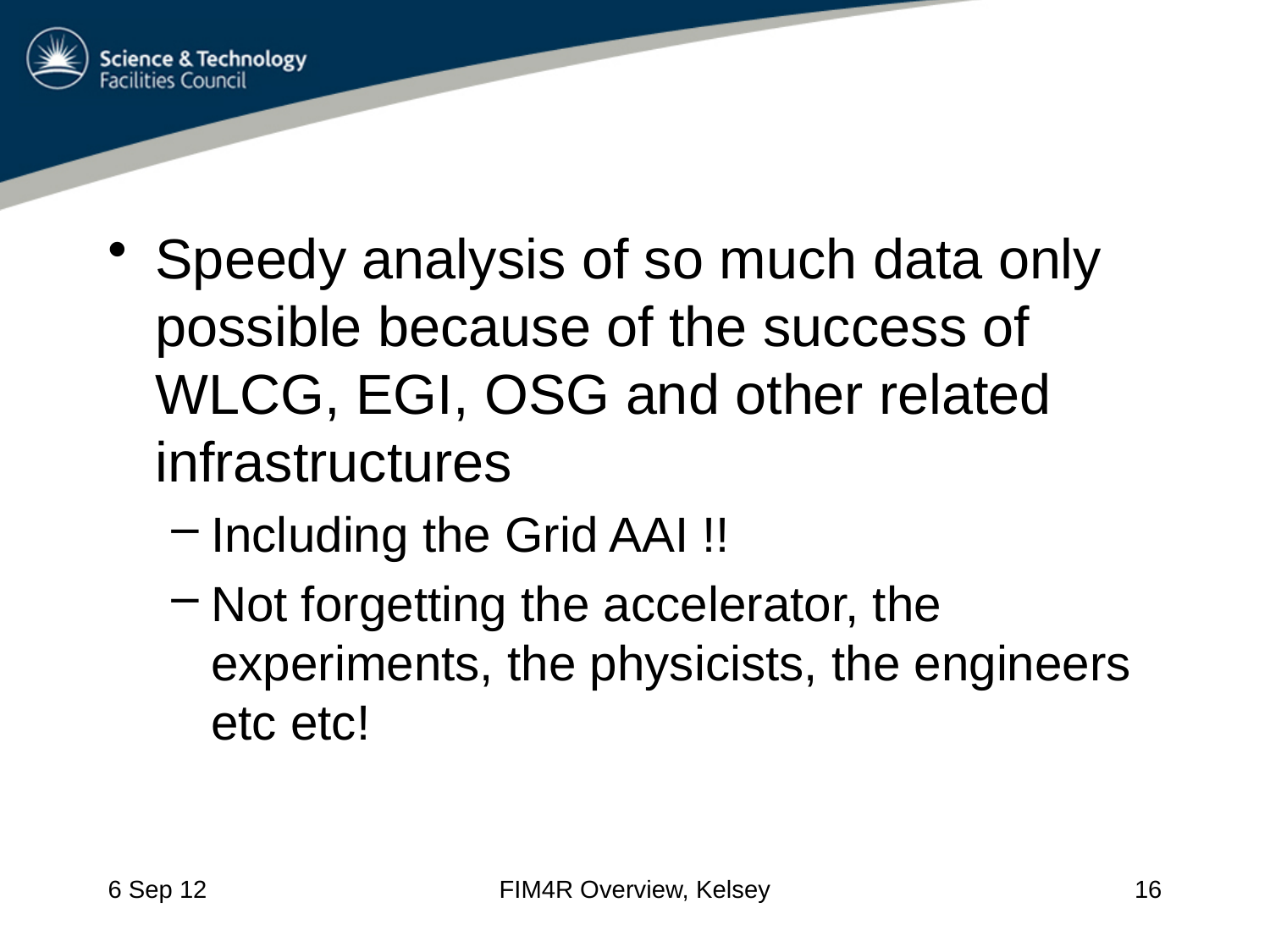

Speedy analysis of so much data only possible because of the success of WLCG, EGI, OSG and other related infrastructures
Including the Grid AAI !!
Not forgetting the accelerator, the experiments, the physicists, the engineers etc etc!
6 Sep 12
FIM4R Overview, Kelsey
16